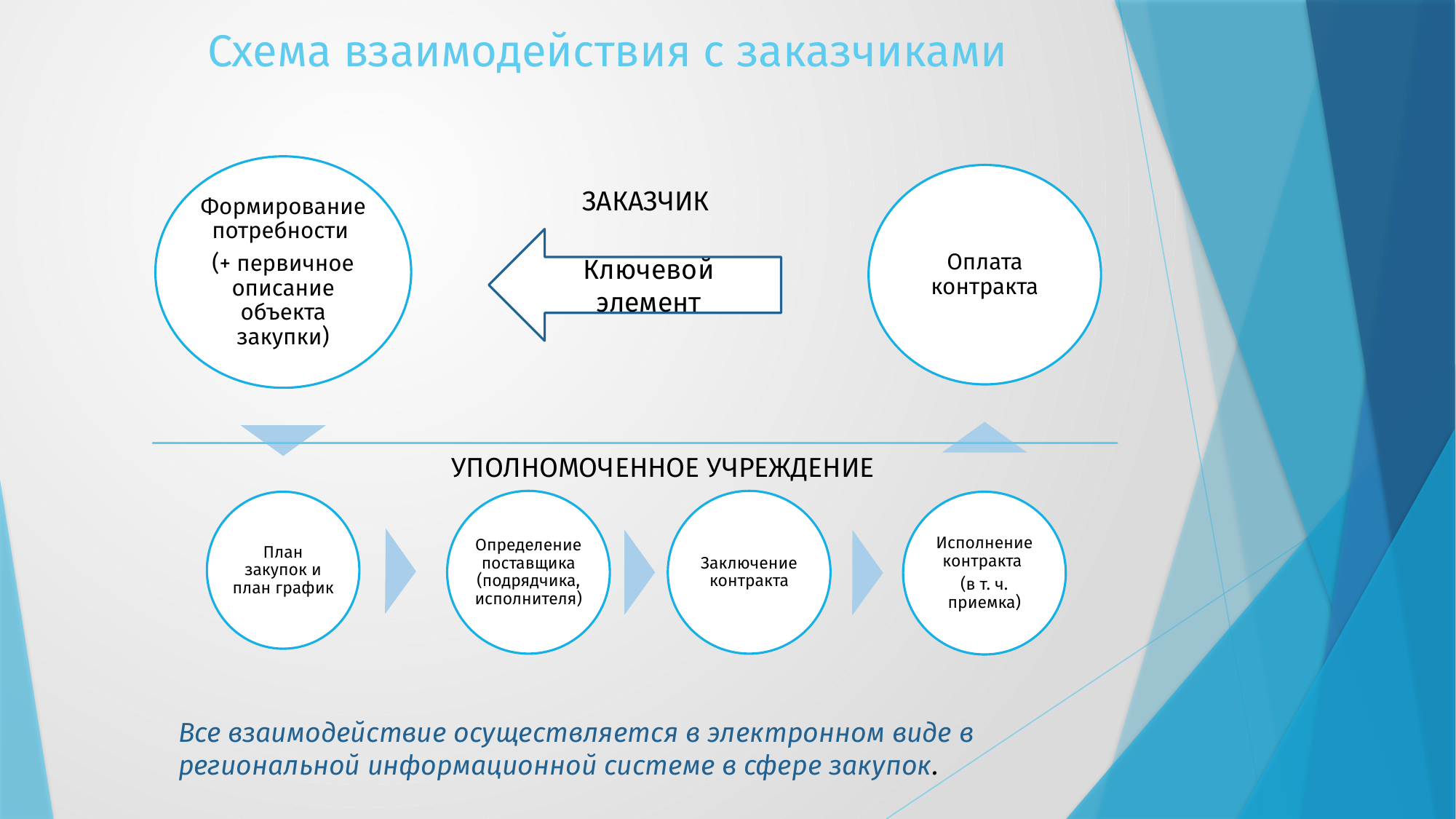

# Схема взаимодействия с заказчиками
Формирование потребности
(+ первичное описание объекта закупки)
План закупок и план график
Определение поставщика (подрядчика, исполнителя)
Заключение контракта
Исполнение контракта
(в т. ч. приемка)
Оплата контракта
ЗАКАЗЧИК
Ключевой элемент
УПОЛНОМОЧЕННОЕ УЧРЕЖДЕНИЕ
Все взаимодействие осуществляется в электронном виде в региональной информационной системе в сфере закупок.